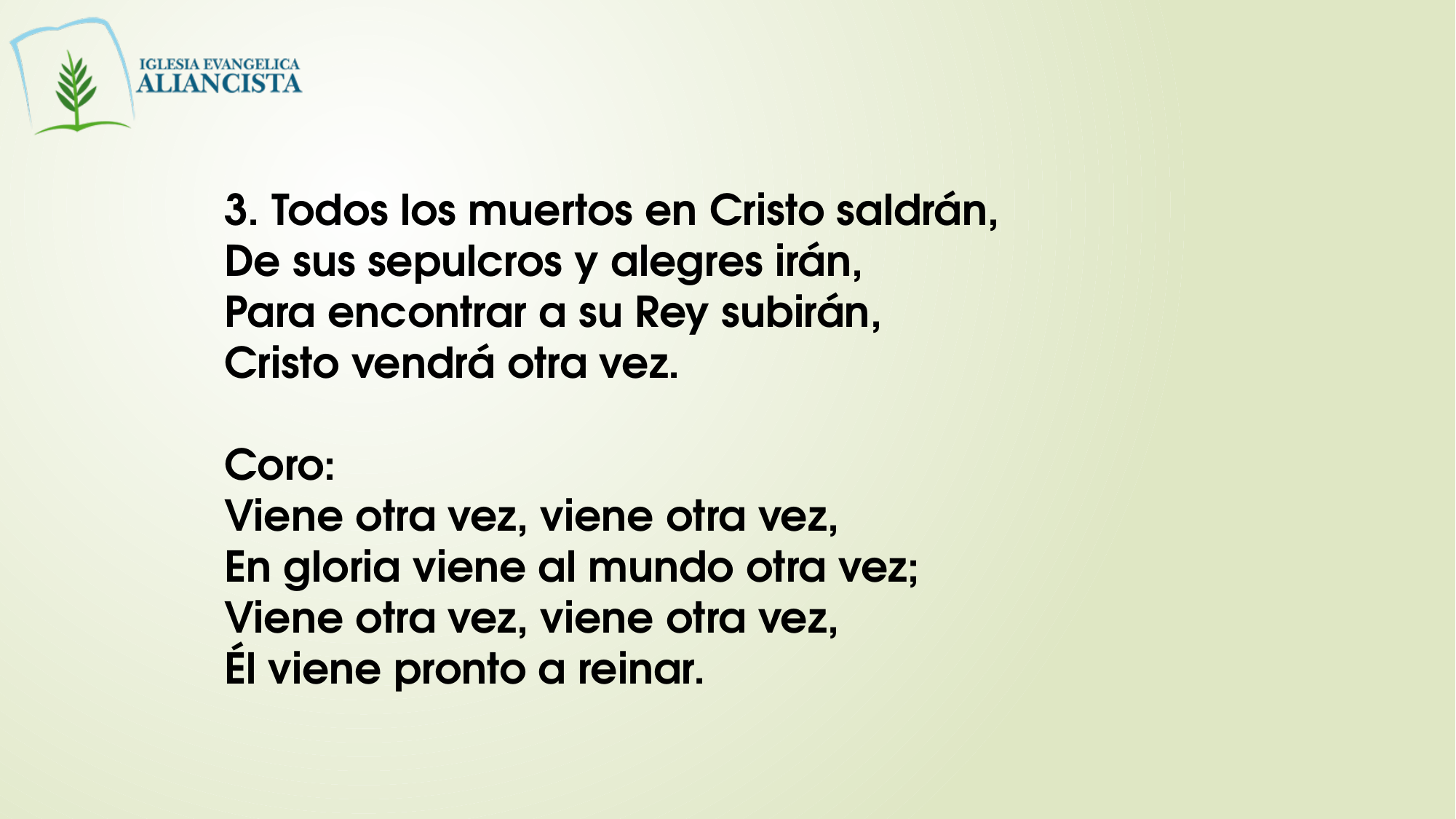

3. Todos los muertos en Cristo saldrán,
De sus sepulcros y alegres irán,
Para encontrar a su Rey subirán,
Cristo vendrá otra vez.

Coro:
Viene otra vez, viene otra vez,
En gloria viene al mundo otra vez;
Viene otra vez, viene otra vez,
Él viene pronto a reinar.